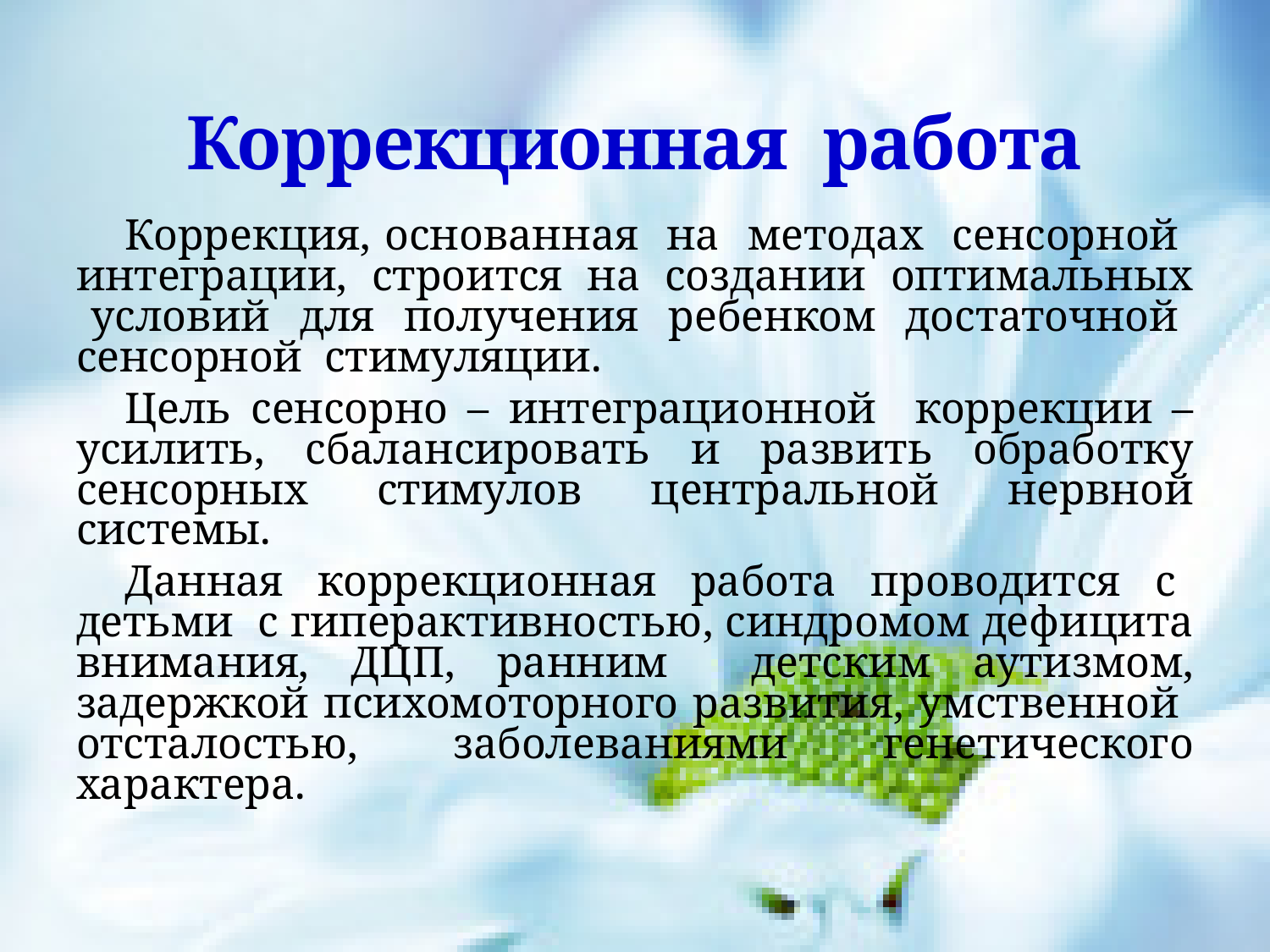

# Коррекционная  работа
Коррекция, основанная  на  методах  сенсорной  интеграции,  строится  на  создании  оптимальных  условий  для  получения  ребенком  достаточной  сенсорной  стимуляции.
Цель сенсорно – интеграционной  коррекции – усилить, сбалансировать и развить обработку сенсорных стимулов центральной нервной системы.
Данная  коррекционная  работа  проводится  с  детьми  с гиперактивностью, синдромом дефицита внимания, ДЦП, ранним  детским аутизмом, задержкой психомоторного развития, умственной  отсталостью, заболеваниями генетического характера.